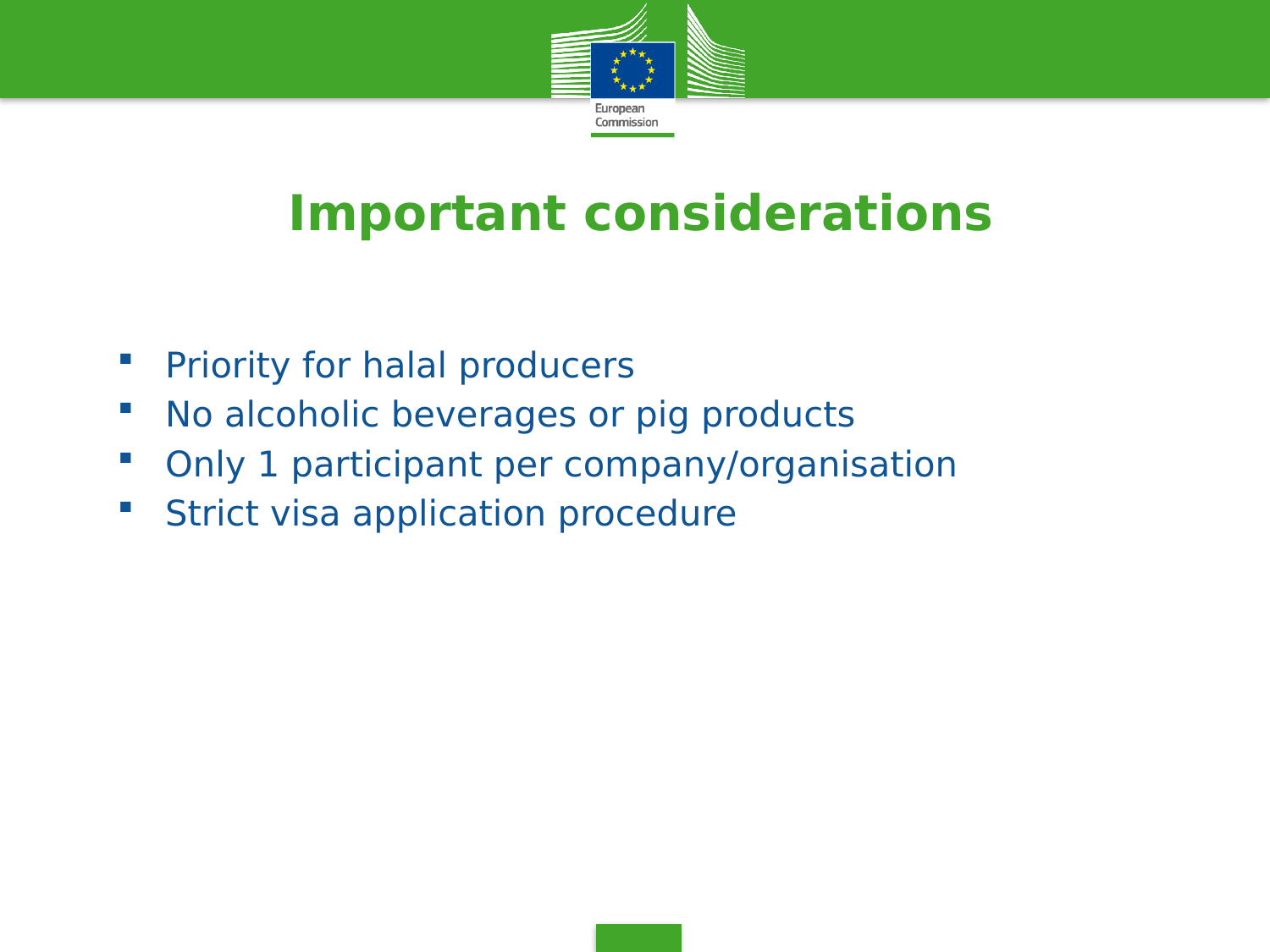

# Important considerations
Priority for halal producers
No alcoholic beverages or pig products
Only 1 participant per company/organisation
Strict visa application procedure